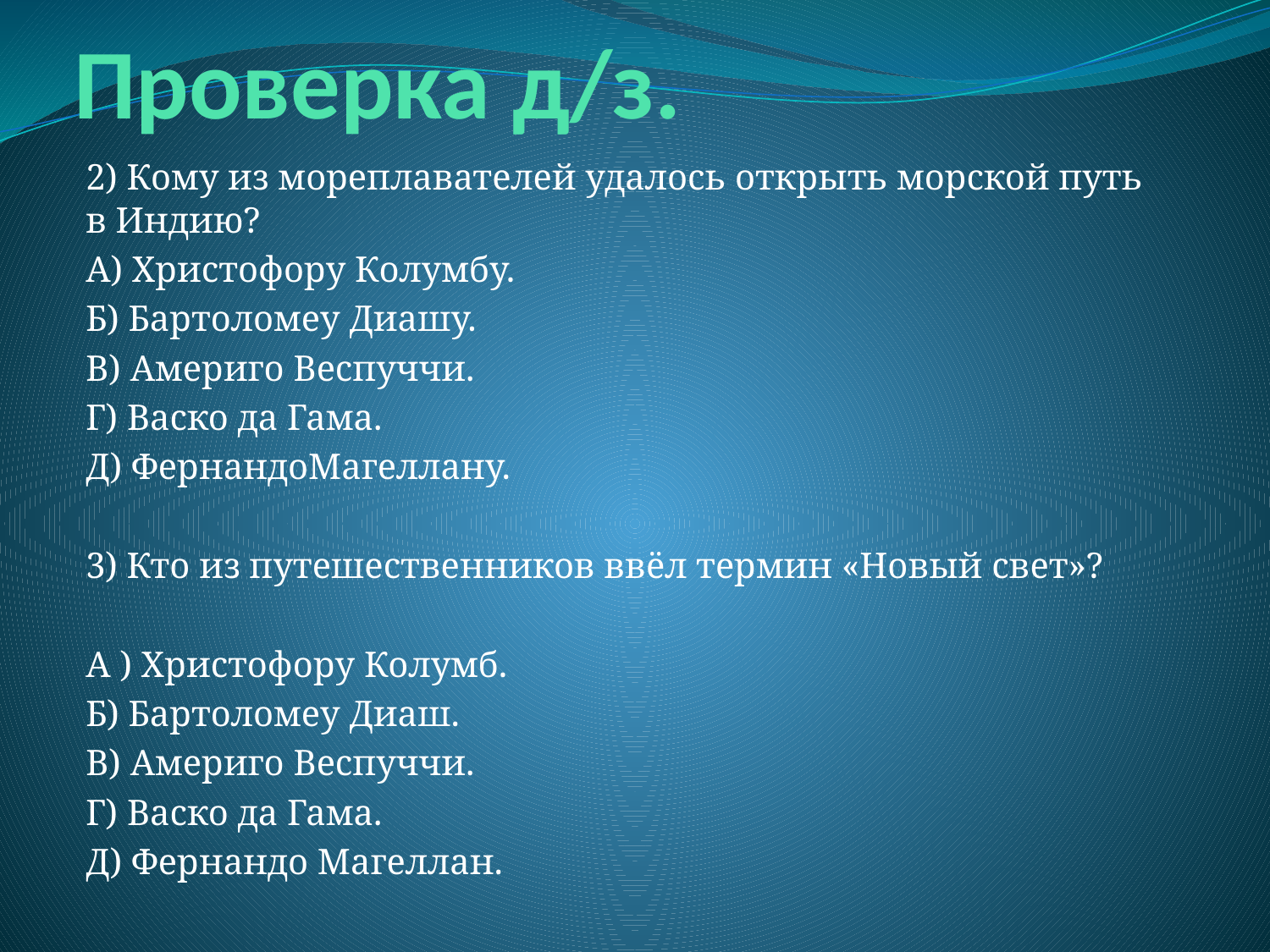

# Проверка д/з.
2) Кому из мореплавателей удалось открыть морской путь в Индию?
А) Христофору Колумбу.
Б) Бартоломеу Диашу.
В) Америго Веспуччи.
Г) Васко да Гама.
Д) ФернандоМагеллану.

3) Кто из путешественников ввёл термин «Новый свет»?

А ) Христофору Колумб.
Б) Бартоломеу Диаш.
В) Америго Веспуччи.
Г) Васко да Гама.
Д) Фернандо Магеллан.